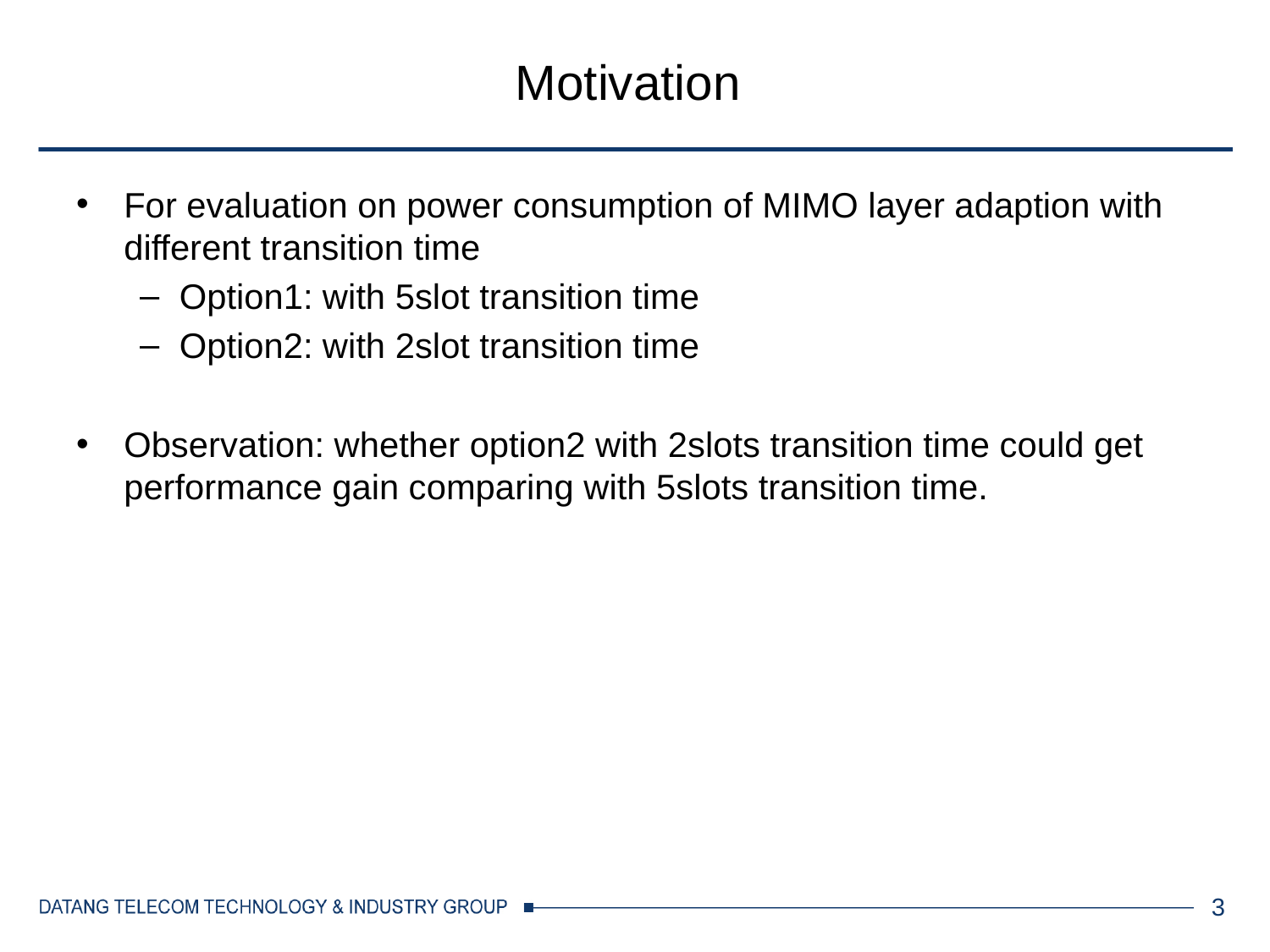

# Motivation
For evaluation on power consumption of MIMO layer adaption with different transition time
Option1: with 5slot transition time
Option2: with 2slot transition time

Observation: whether option2 with 2slots transition time could get performance gain comparing with 5slots transition time.
3